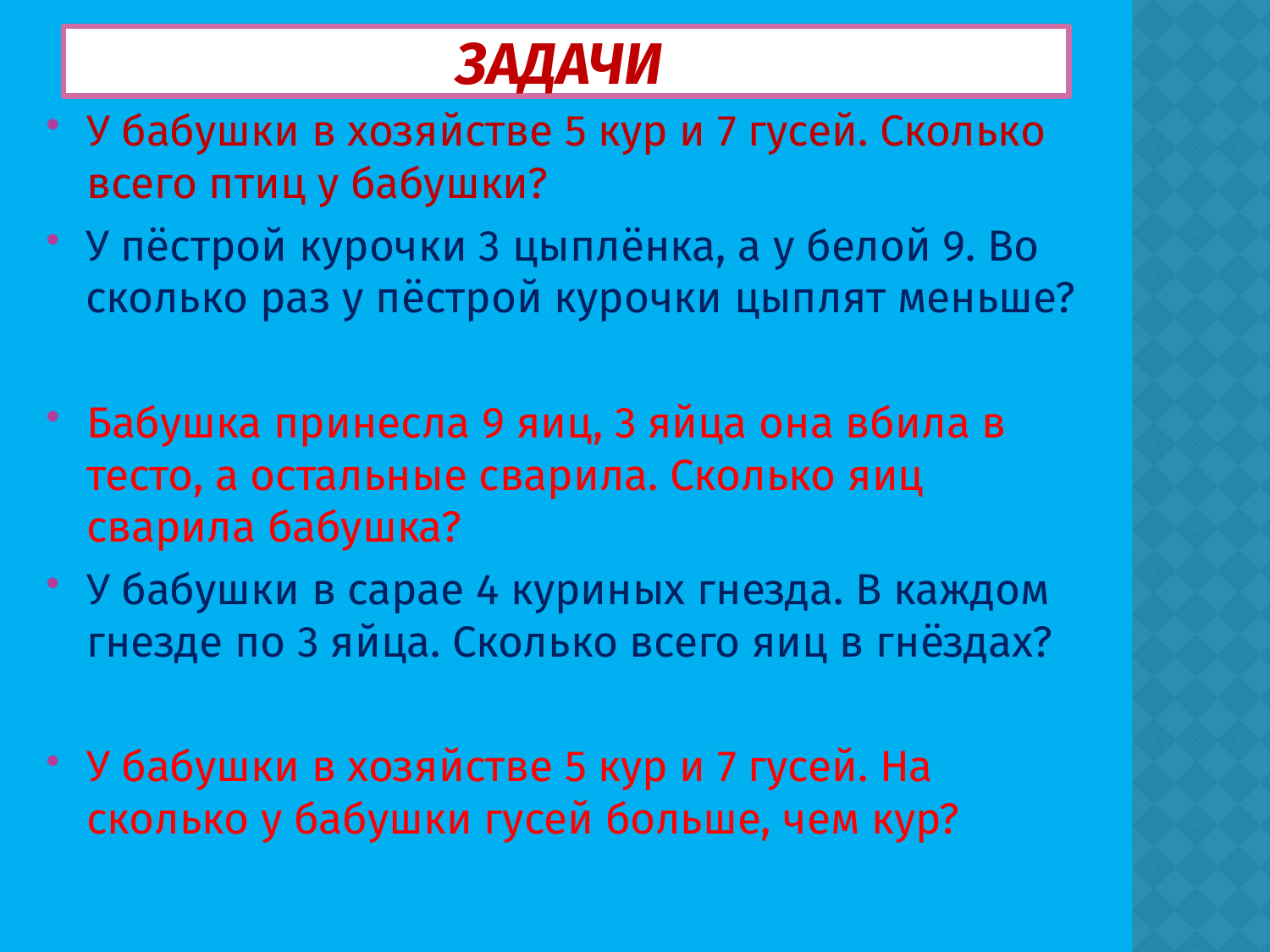

# Задачи
У бабушки в хозяйстве 5 кур и 7 гусей. Сколько всего птиц у бабушки?
У пёстрой курочки 3 цыплёнка, а у белой 9. Во сколько раз у пёстрой курочки цыплят меньше?

Бабушка принесла 9 яиц, 3 яйца она вбила в тесто, а остальные сварила. Сколько яиц сварила бабушка?
У бабушки в сарае 4 куриных гнезда. В каждом гнезде по 3 яйца. Сколько всего яиц в гнёздах?

У бабушки в хозяйстве 5 кур и 7 гусей. На сколько у бабушки гусей больше, чем кур?